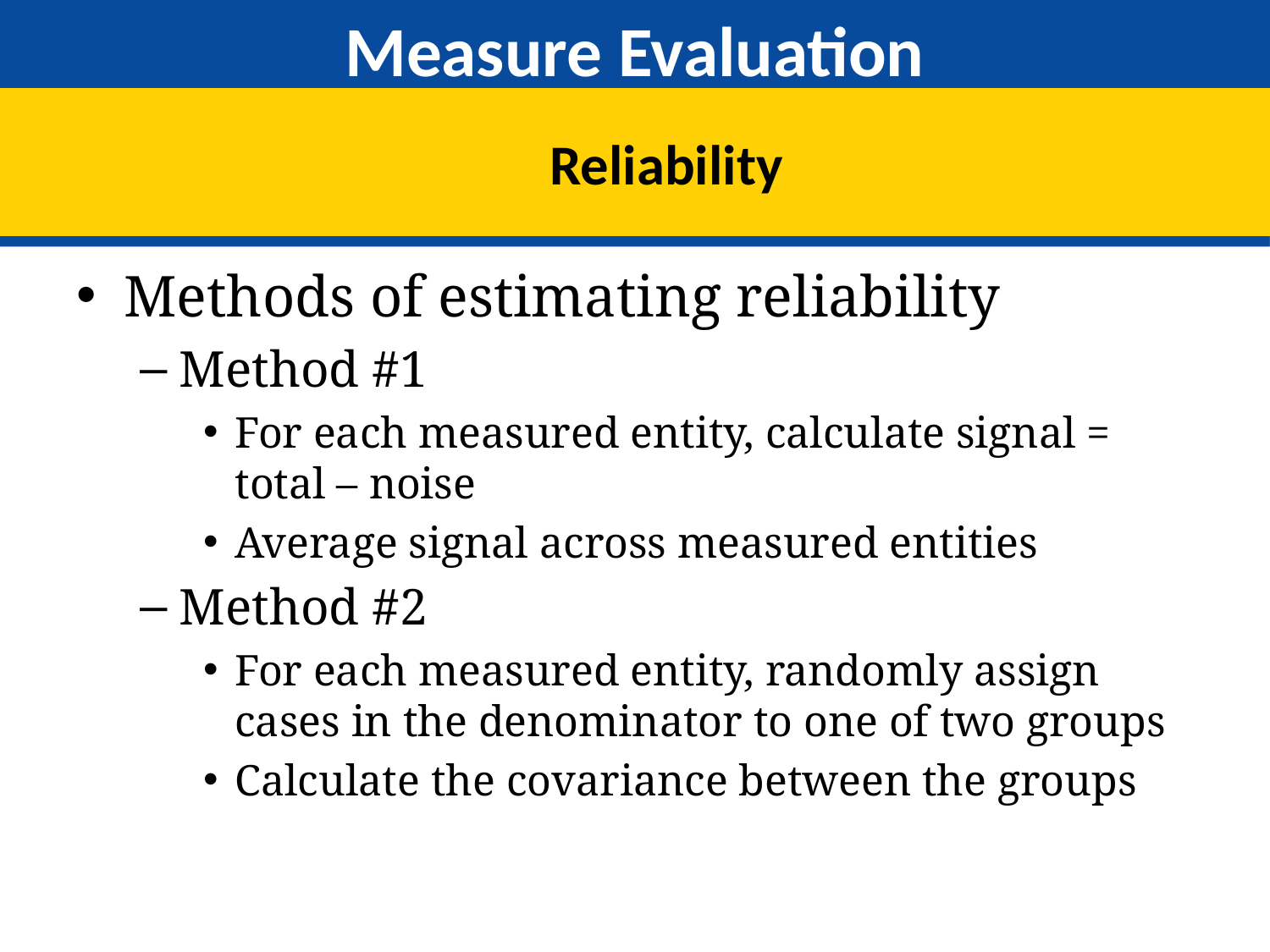

# Measure Evaluation
Reliability
Methods of estimating reliability
Method #1
For each measured entity, calculate signal = total – noise
Average signal across measured entities
Method #2
For each measured entity, randomly assign cases in the denominator to one of two groups
Calculate the covariance between the groups